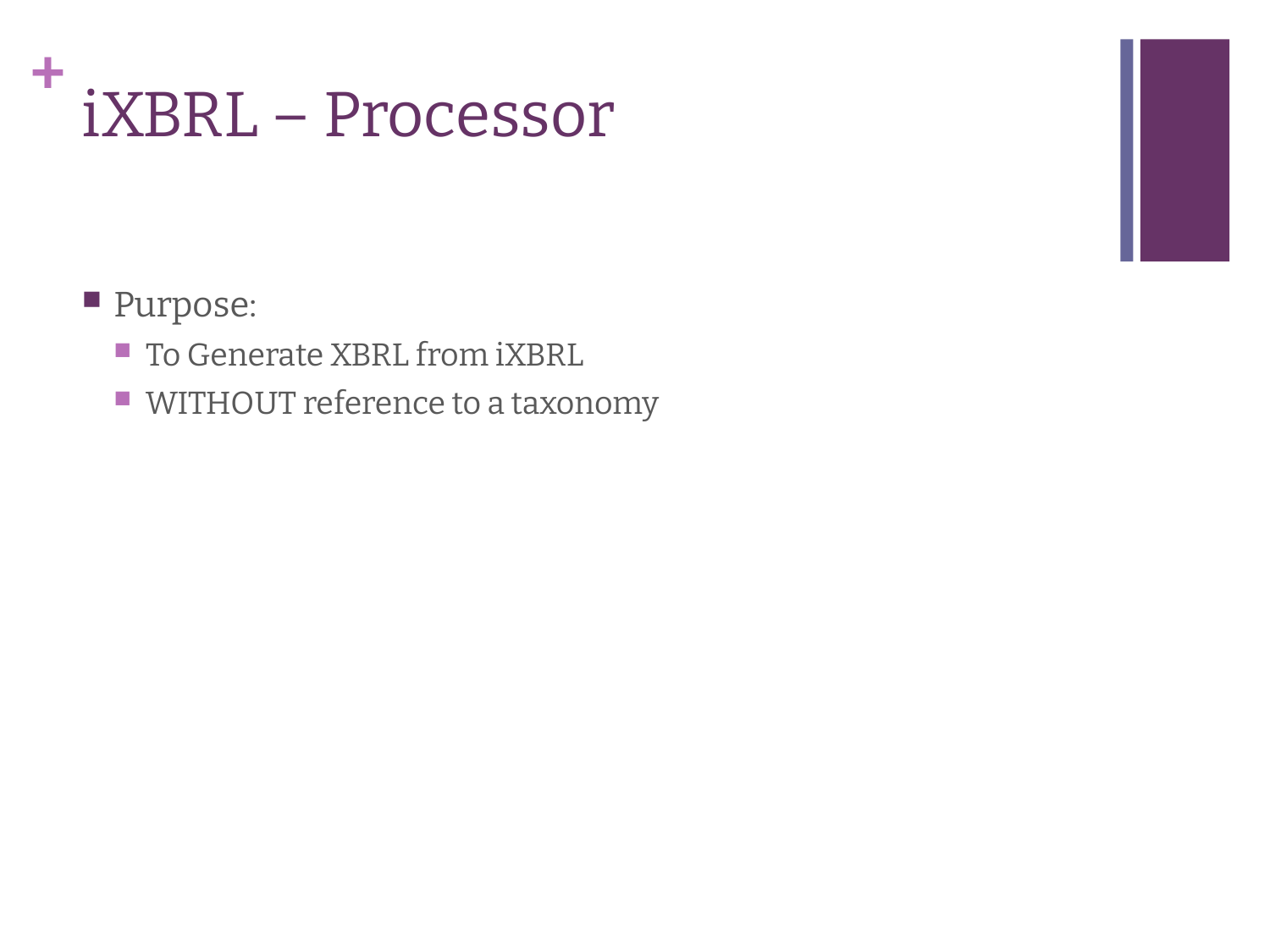

# iXBRL – Processor
Purpose:
To Generate XBRL from iXBRL
WITHOUT reference to a taxonomy